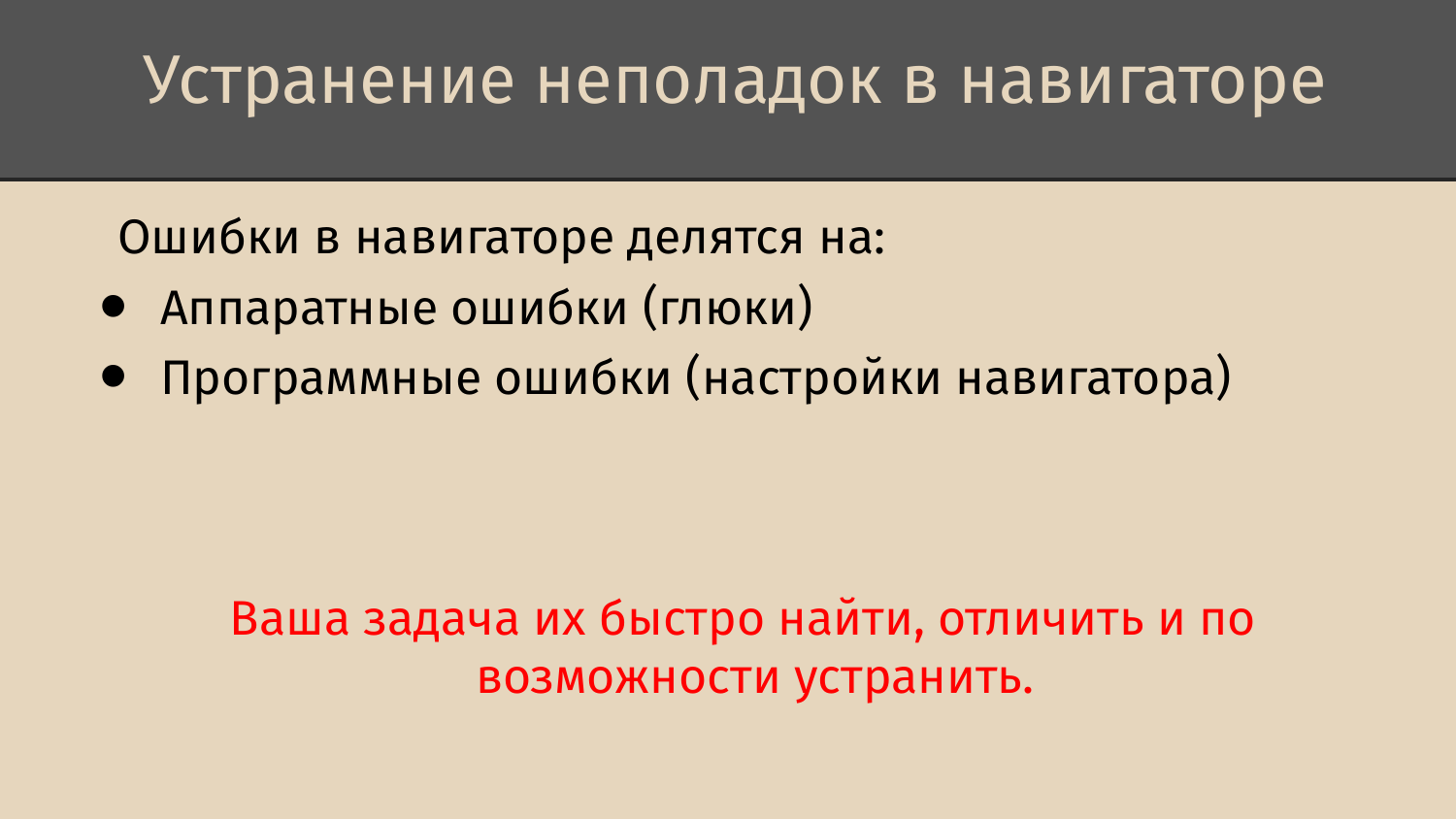

# Устранение неполадок в навигаторе
Ошибки в навигаторе делятся на:
Аппаратные ошибки (глюки)
Программные ошибки (настройки навигатора)

Ваша задача их быстро найти, отличить и по возможности устранить.